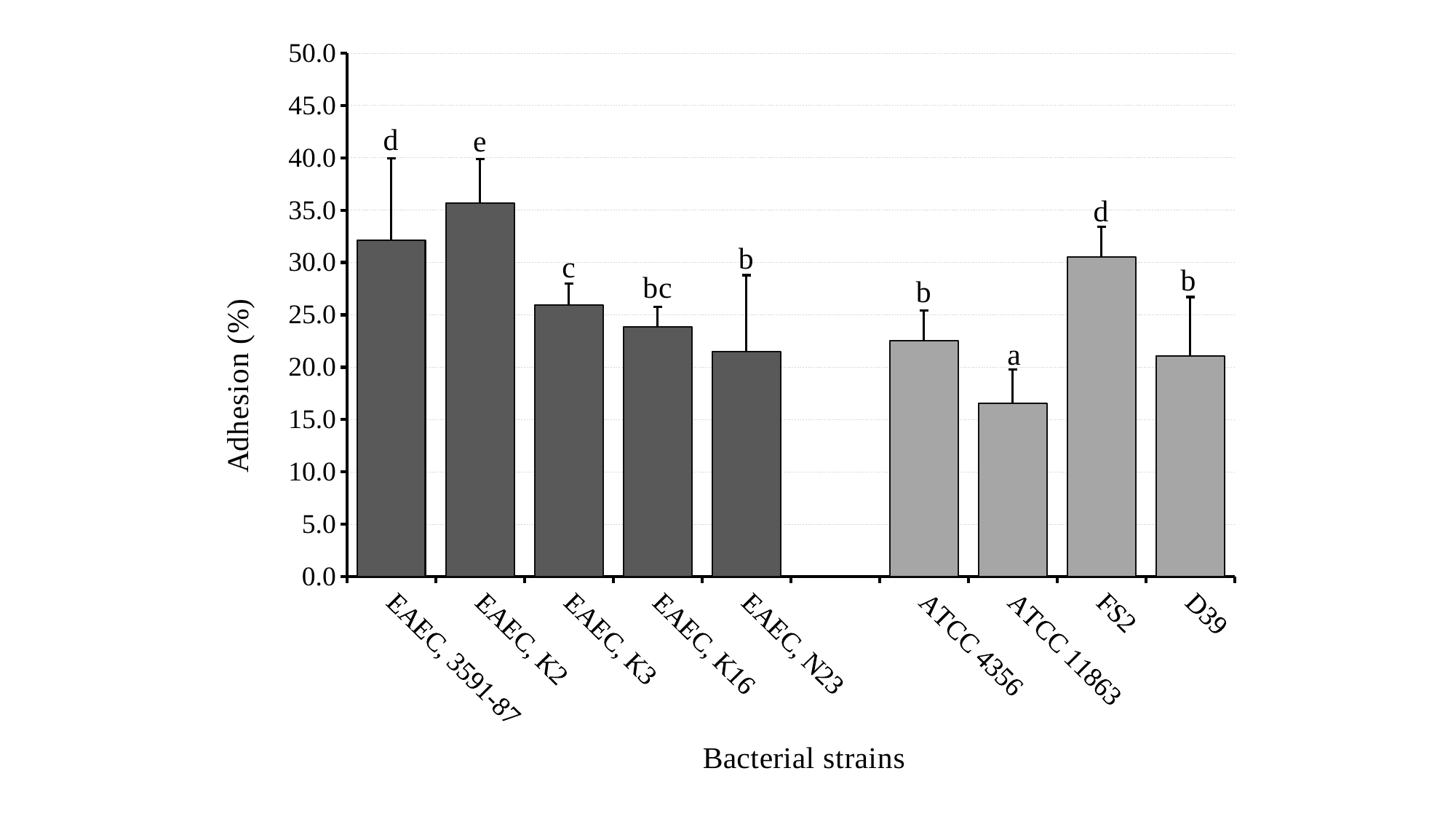

### Chart

| Category |  |
|---|---|
| EAEC, 3591-87 | 32.1212 |
| EAEC, K2 | 35.6634 |
| EAEC, K3 | 25.9131 |
| EAEC, K16 | 23.8298 |
| EAEC, N23 | 21.4712 |
|  | None |
| ATCC 4356 | 22.5359 |
| ATCC 11863 | 16.5719 |
| FS2 | 30.5567 |
| D39 | 21.0899 |